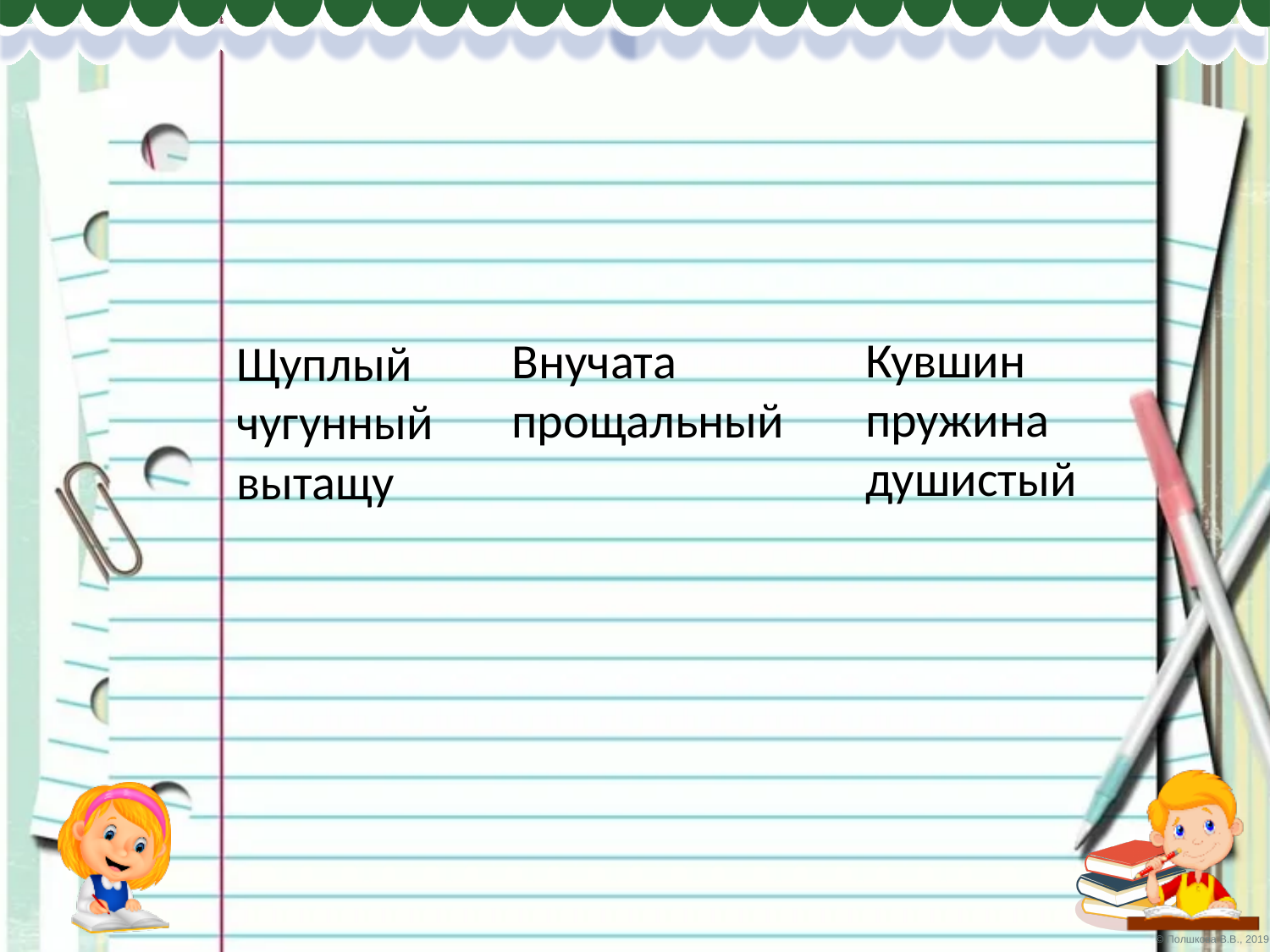

Кувшин
пружина
душистый

Внучата
прощальный

Щуплый
чугунный
вытащу